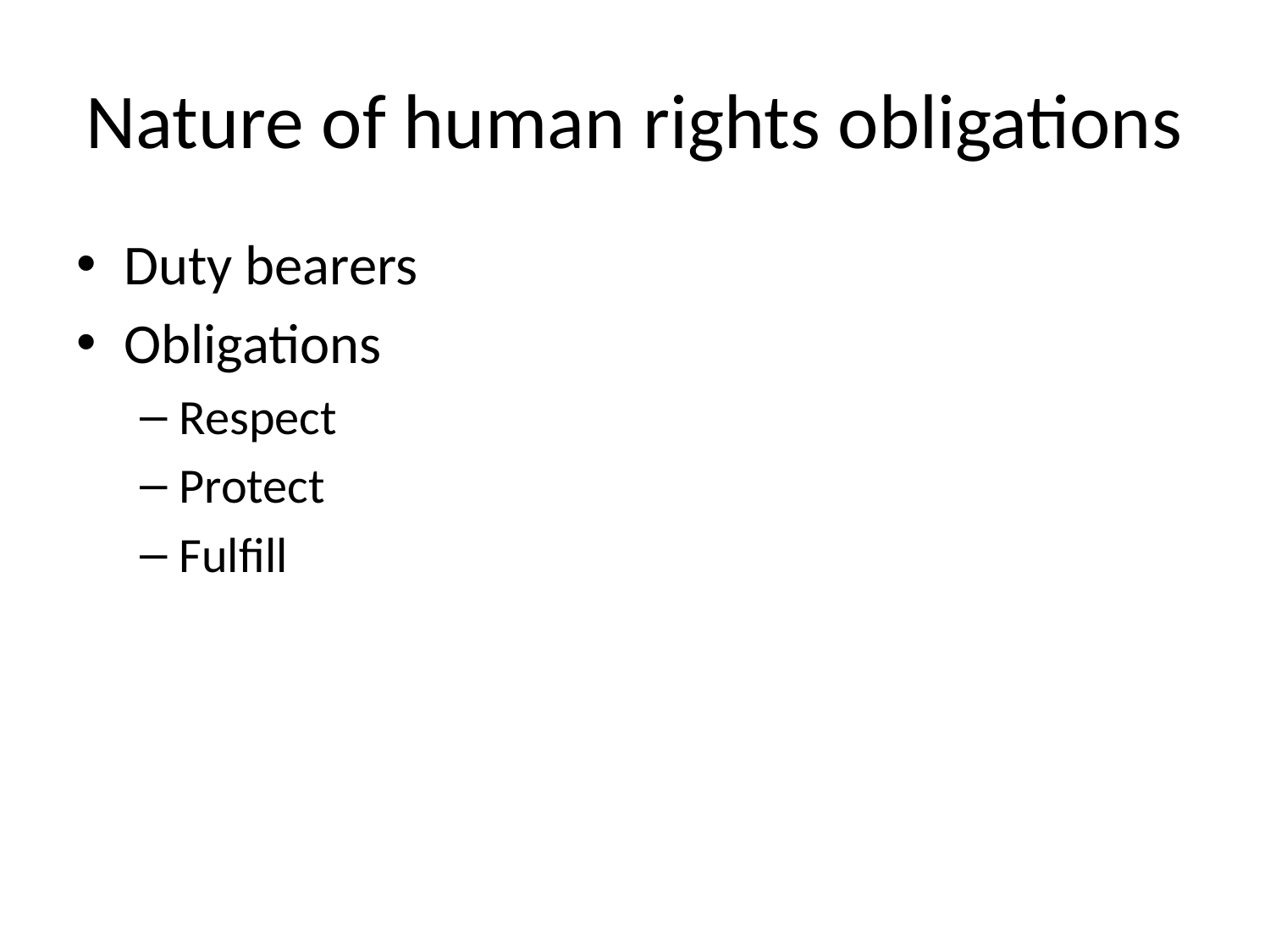

# Nature of human rights obligations
Duty bearers
Obligations
Respect
Protect
Fulfill